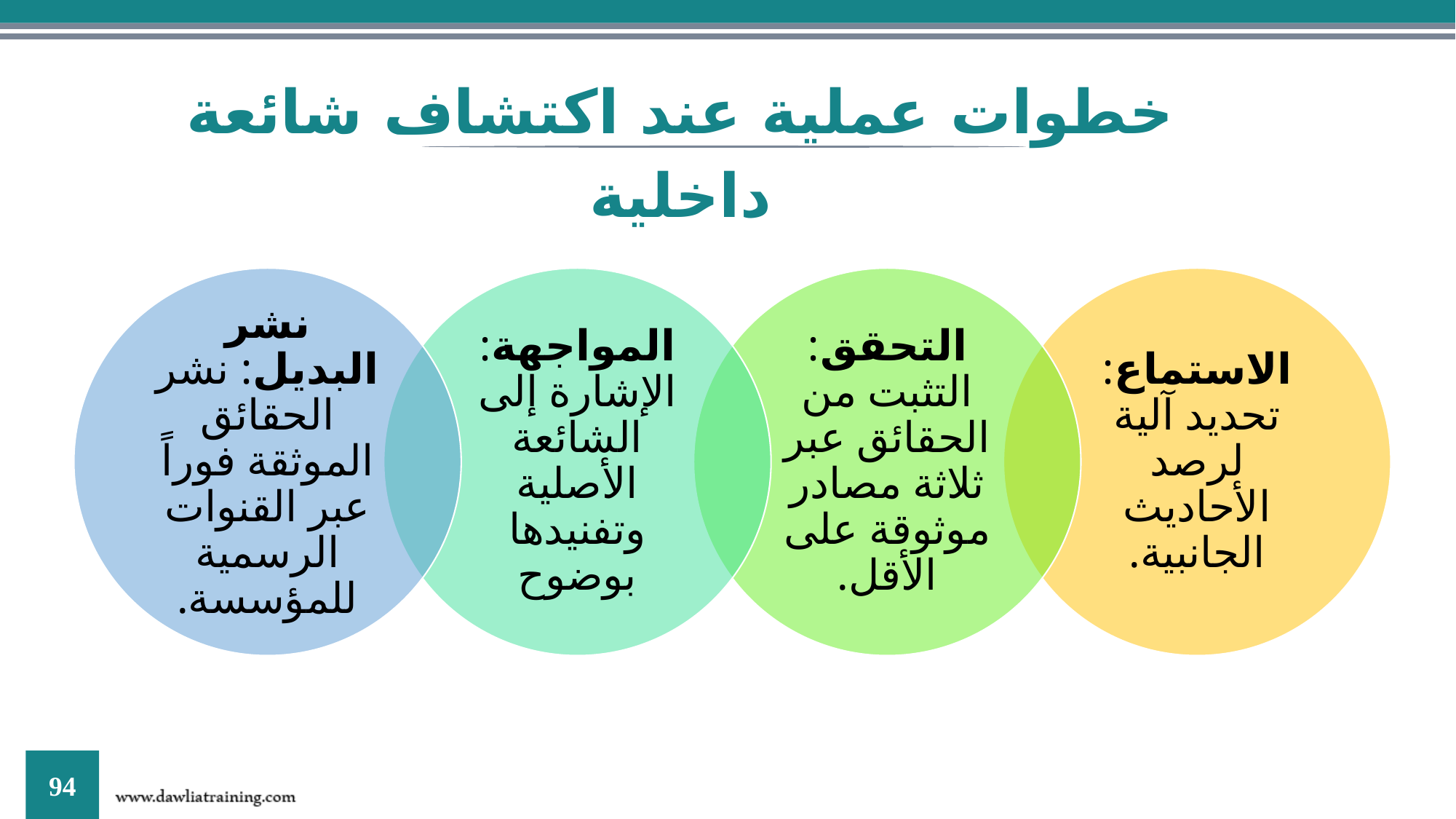

خطوات عملية عند اكتشاف شائعة داخلية
الاستماع: تحديد آلية لرصد الأحاديث الجانبية.
التحقق: التثبت من الحقائق عبر ثلاثة مصادر موثوقة على الأقل.
المواجهة: الإشارة إلى الشائعة الأصلية وتفنيدها بوضوح
نشر البديل: نشر الحقائق الموثقة فوراً عبر القنوات الرسمية للمؤسسة.